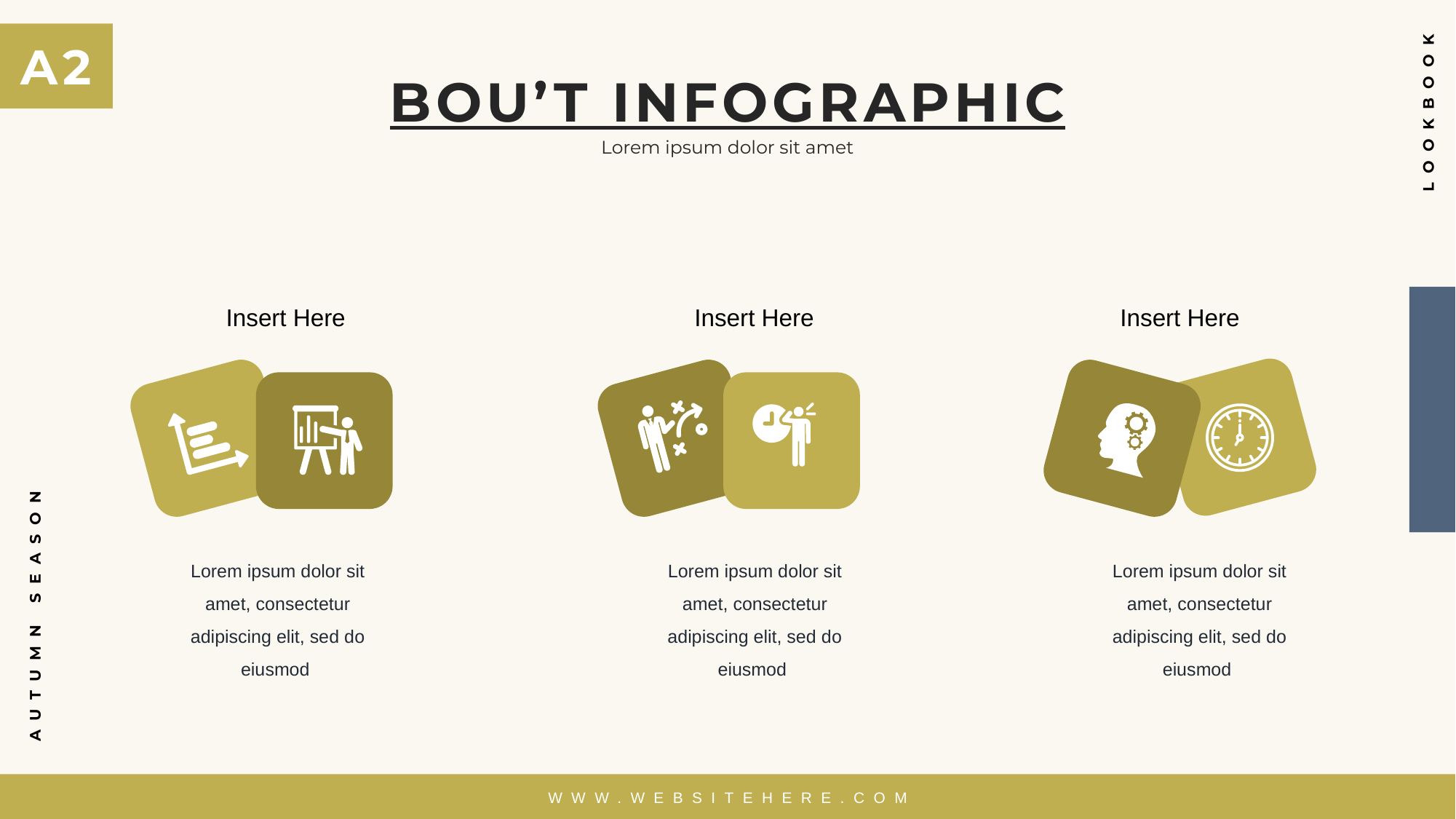

A2
BOU’T INFOGRAPHIC

WWW.WEBSITEHERE.COM
LOOKBOOK
Lorem ipsum dolor sit amet

Insert Here
Insert Here
Insert Here

Lorem ipsum dolor sit amet, consectetur adipiscing elit, sed do eiusmod
Lorem ipsum dolor sit amet, consectetur adipiscing elit, sed do eiusmod
Lorem ipsum dolor sit amet, consectetur adipiscing elit, sed do eiusmod
AUTUMN SEASON